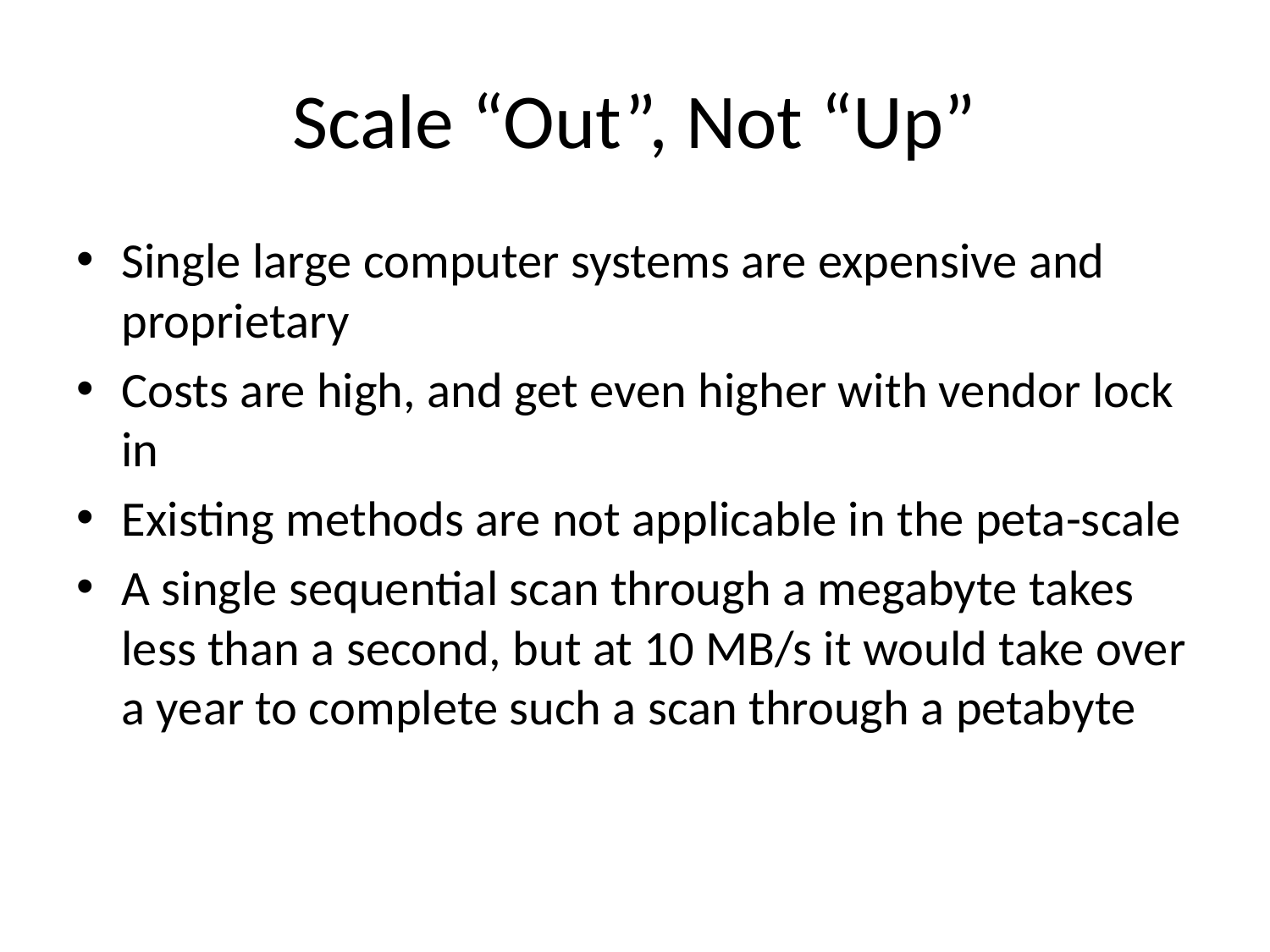

# Scale “Out”, Not “Up”
Single large computer systems are expensive and proprietary
Costs are high, and get even higher with vendor lock in
Existing methods are not applicable in the peta-scale
A single sequential scan through a megabyte takes less than a second, but at 10 MB/s it would take over a year to complete such a scan through a petabyte